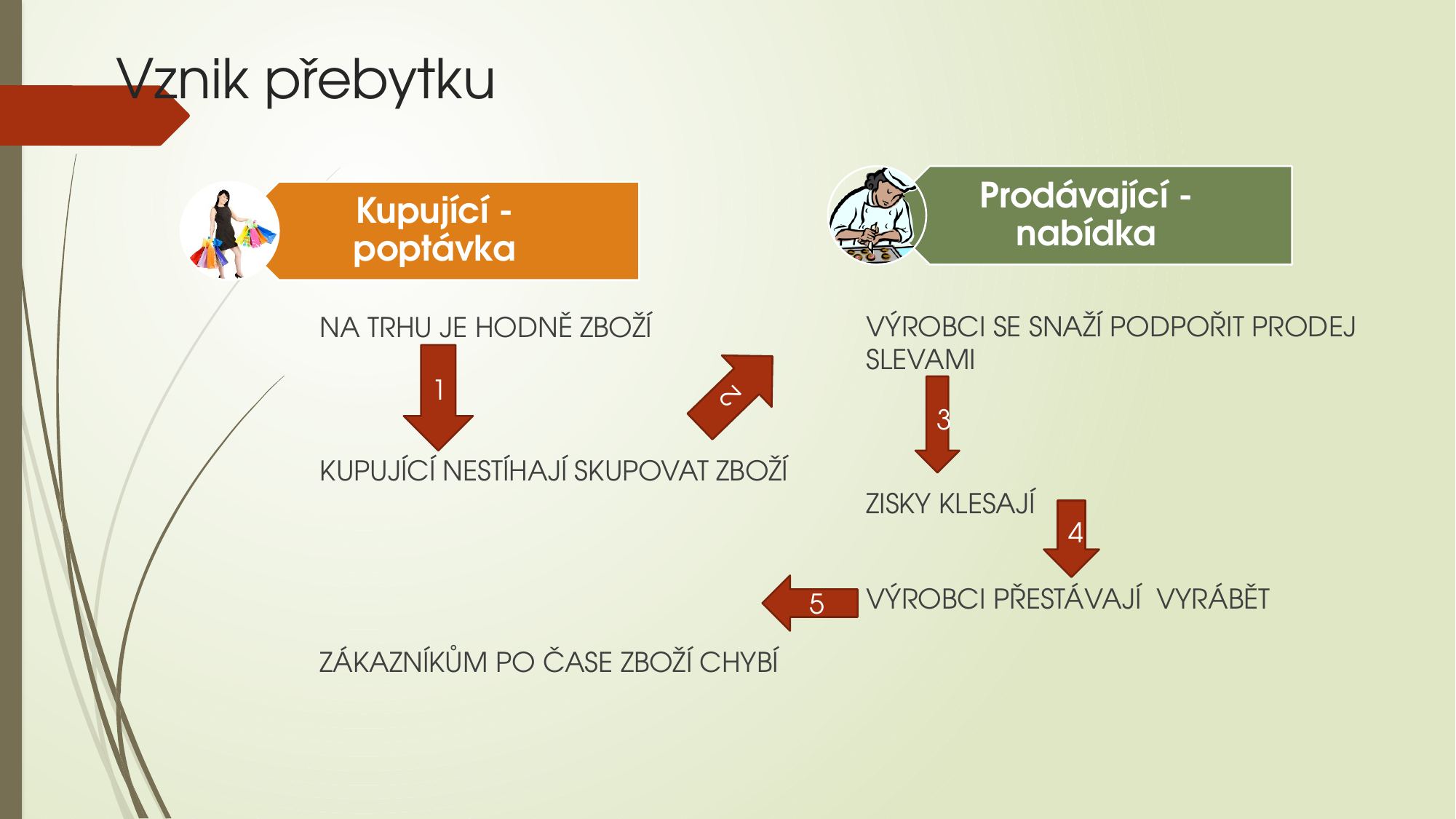

# Vznik přebytku
Prodávající - nabídka
Kupující - poptávka
VÝROBCI SE SNAŽÍ PODPOŘIT PRODEJ SLEVAMI

ZISKY KLESAJÍ

VÝROBCI PŘESTÁVAJÍ  VYRÁBĚT
NA TRHU JE HODNĚ ZBOŽÍ

KUPUJÍCÍ NESTÍHAJÍ SKUPOVAT ZBOŽÍ

ZÁKAZNÍKŮM PO ČASE ZBOŽÍ CHYBÍ
2
1
3
4
5